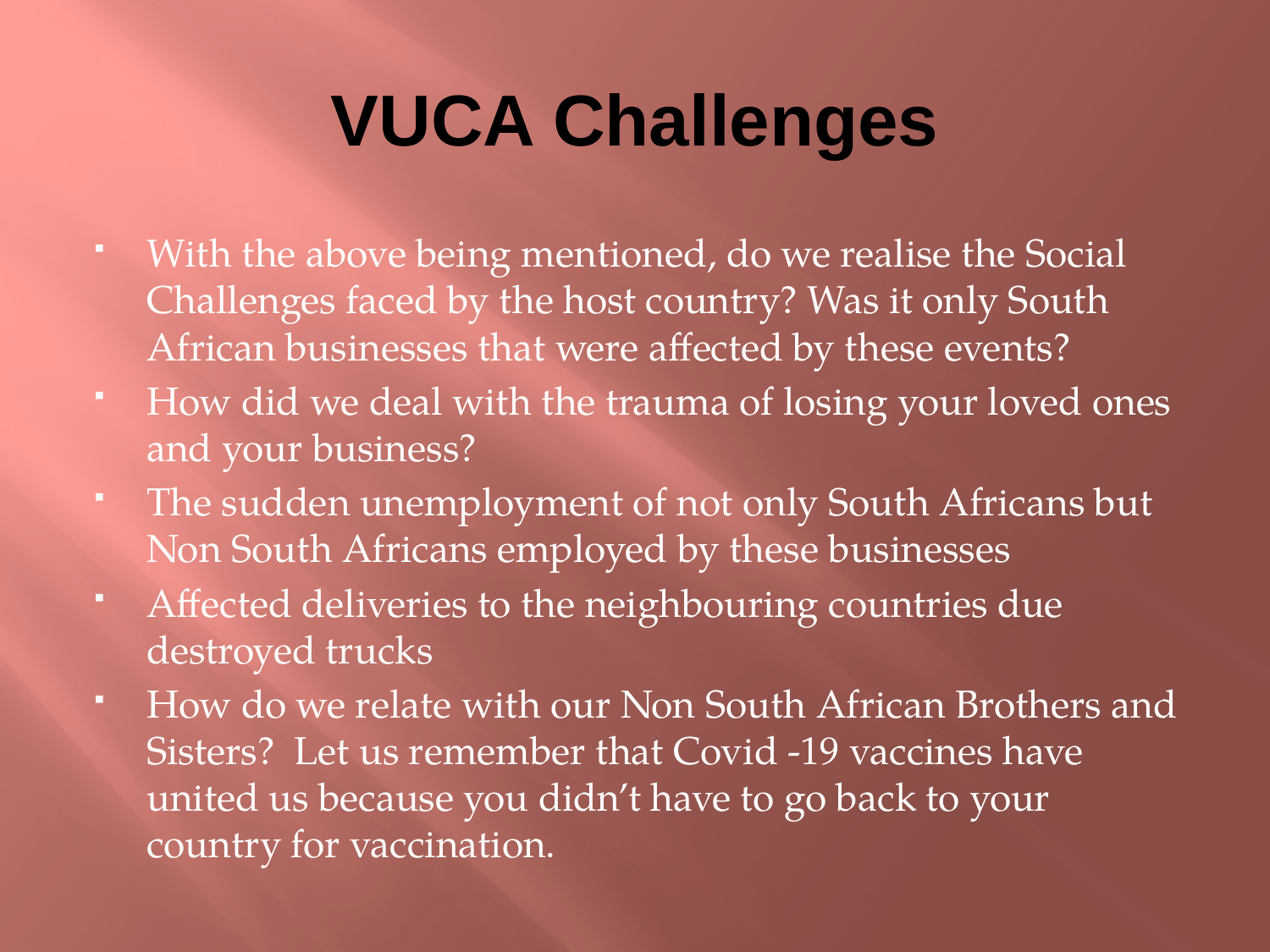

# VUCA Challenges
With the above being mentioned, do we realise the Social Challenges faced by the host country? Was it only South African businesses that were affected by these events?
How did we deal with the trauma of losing your loved ones and your business?
The sudden unemployment of not only South Africans but Non South Africans employed by these businesses
Affected deliveries to the neighbouring countries due destroyed trucks
How do we relate with our Non South African Brothers and Sisters?  Let us remember that Covid -19 vaccines have united us because you didn’t have to go back to your country for vaccination.